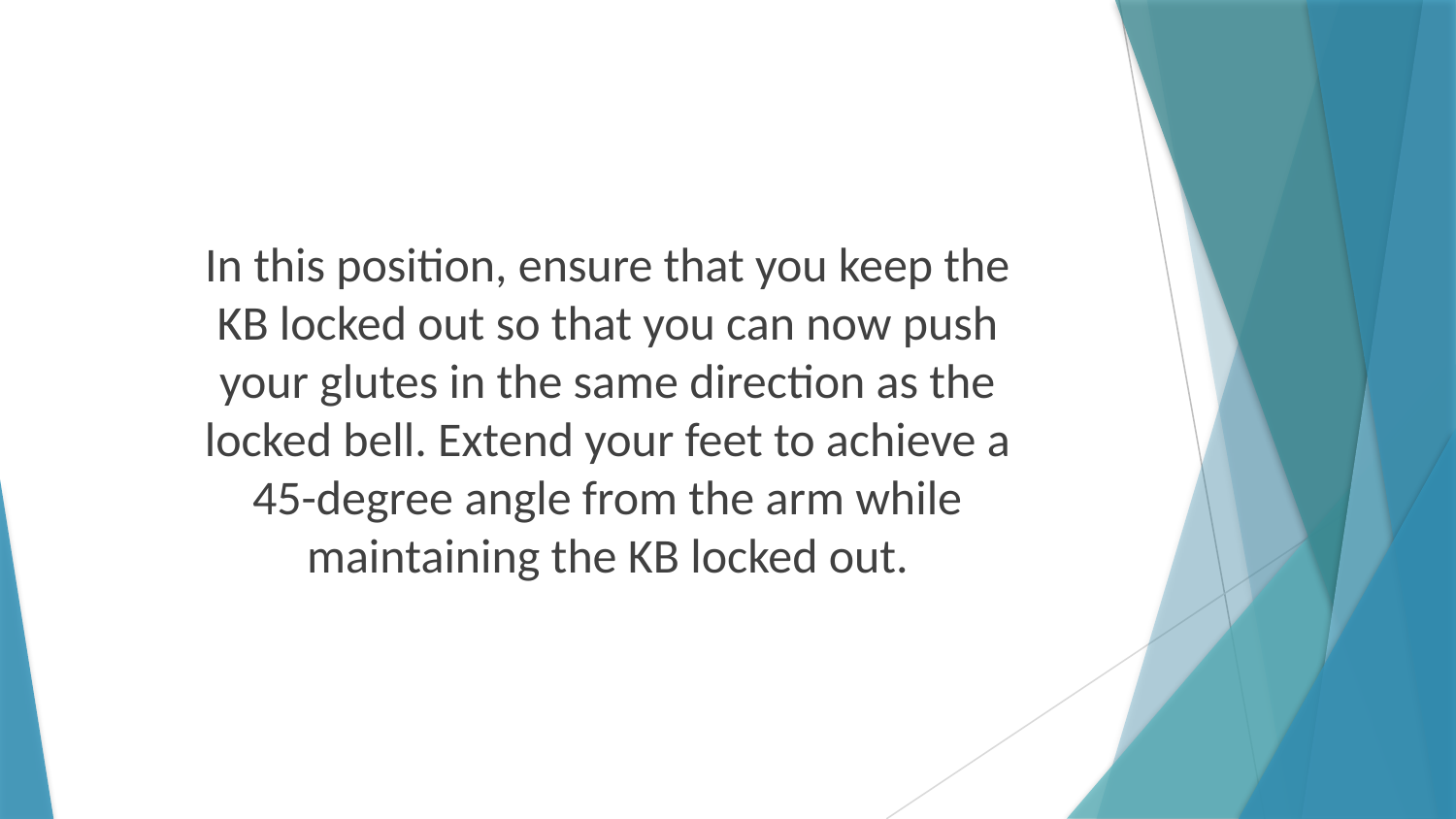

In this position, ensure that you keep the KB locked out so that you can now push your glutes in the same direction as the locked bell. Extend your feet to achieve a 45-degree angle from the arm while maintaining the KB locked out.